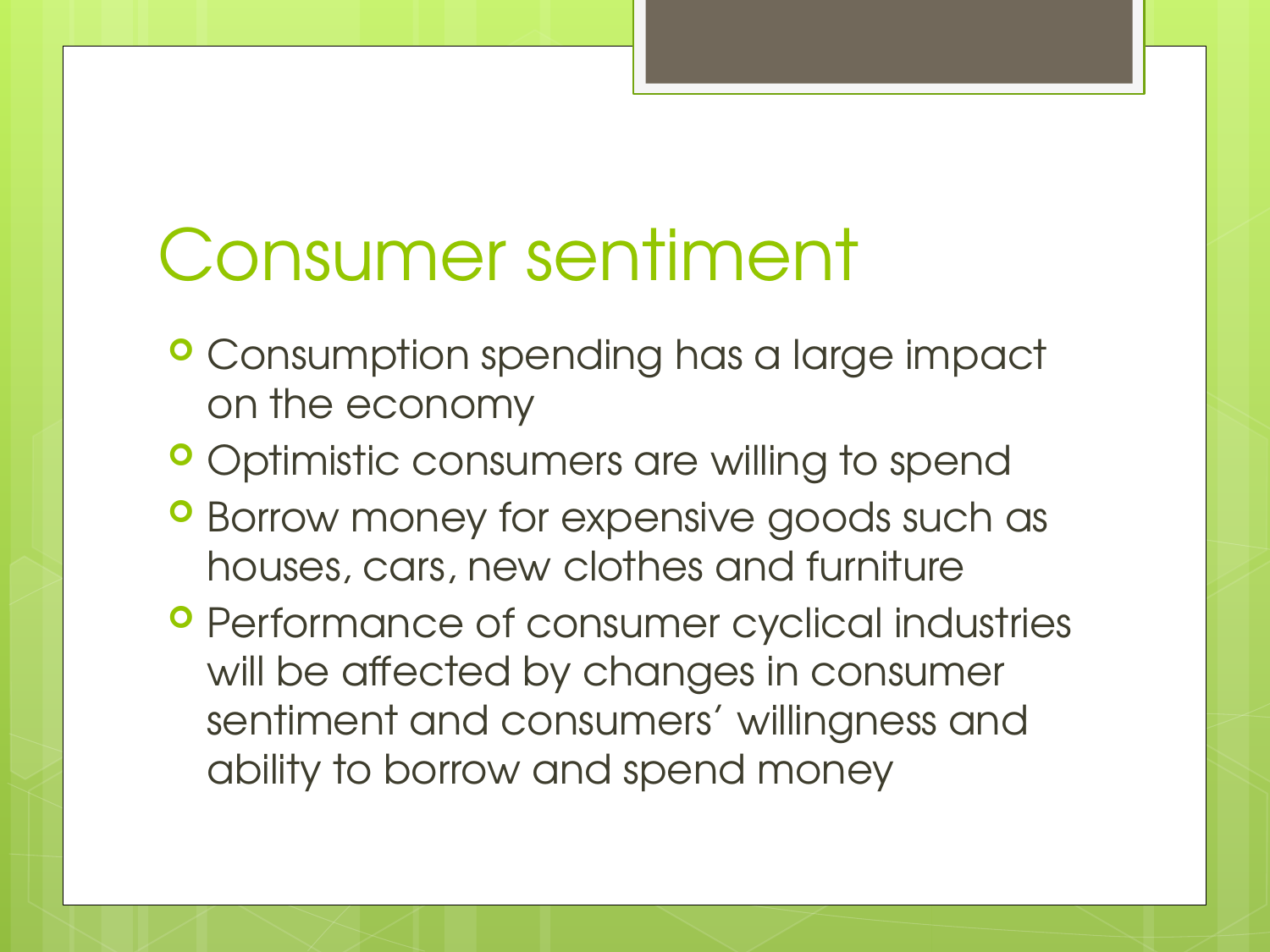

# Consumer sentiment
Consumption spending has a large impact on the economy
Optimistic consumers are willing to spend
Borrow money for expensive goods such as houses, cars, new clothes and furniture
Performance of consumer cyclical industries will be affected by changes in consumer sentiment and consumers’ willingness and ability to borrow and spend money